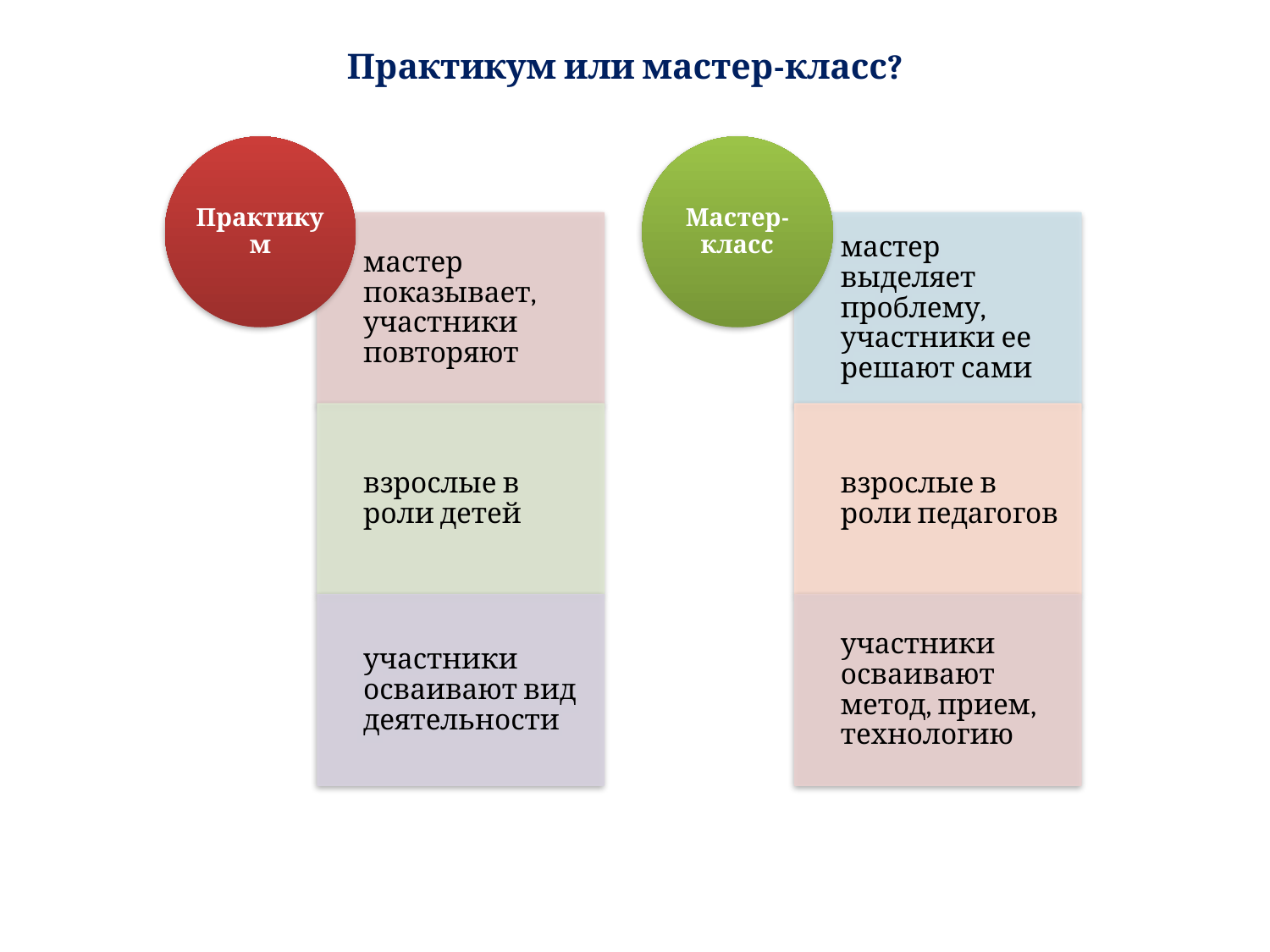

# Практикум или мастер-класс?
мастер показывает, участники повторяют
взрослые в роли детей
участники осваивают вид деятельности
Практикум
мастер выделяет проблему, участники ее решают сами
взрослые в роли педагогов
участники осваивают метод, прием, технологию
Мастер-класс